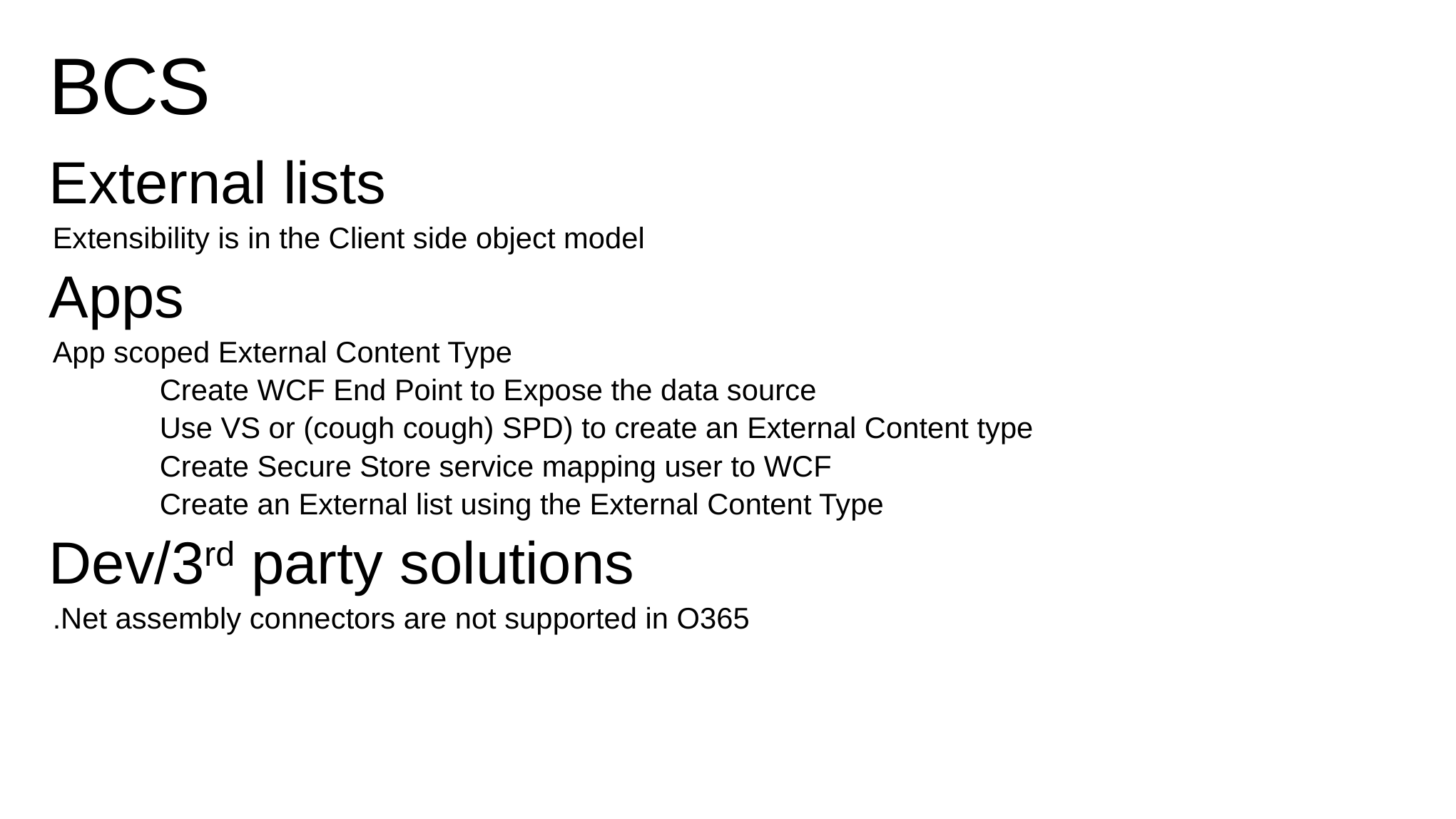

# BCS
External lists
Extensibility is in the Client side object model
Apps
App scoped External Content Type
	Create WCF End Point to Expose the data source
	Use VS or (cough cough) SPD) to create an External Content type
	Create Secure Store service mapping user to WCF
	Create an External list using the External Content Type
Dev/3rd party solutions
.Net assembly connectors are not supported in O365